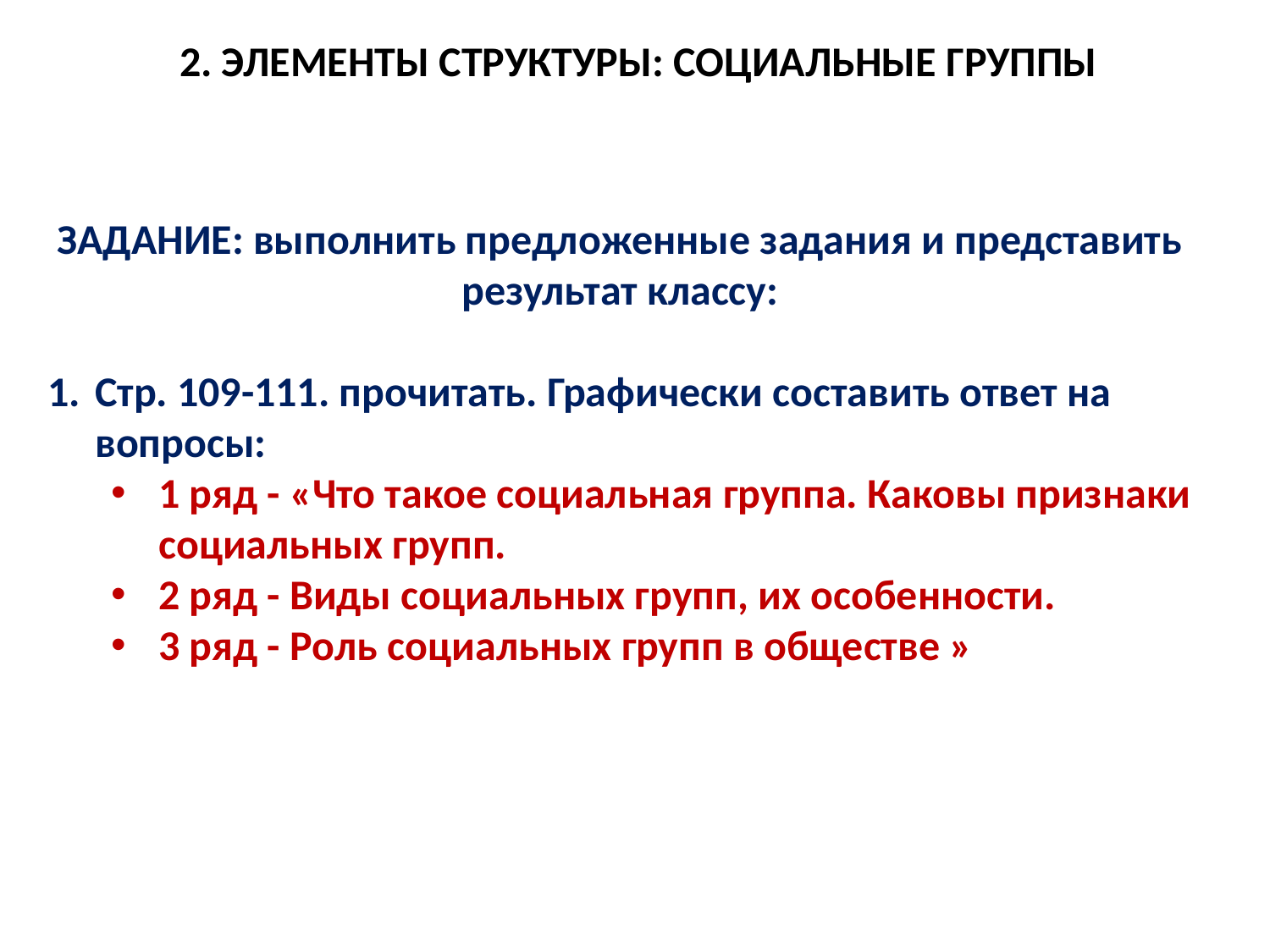

2. ЭЛЕМЕНТЫ СТРУКТУРЫ: СОЦИАЛЬНЫЕ ГРУППЫ
ЗАДАНИЕ: выполнить предложенные задания и представить результат классу:

Стр. 109-111. прочитать. Графически составить ответ на вопросы:
1 ряд - «Что такое социальная группа. Каковы признаки социальных групп.
2 ряд - Виды социальных групп, их особенности.
3 ряд - Роль социальных групп в обществе »